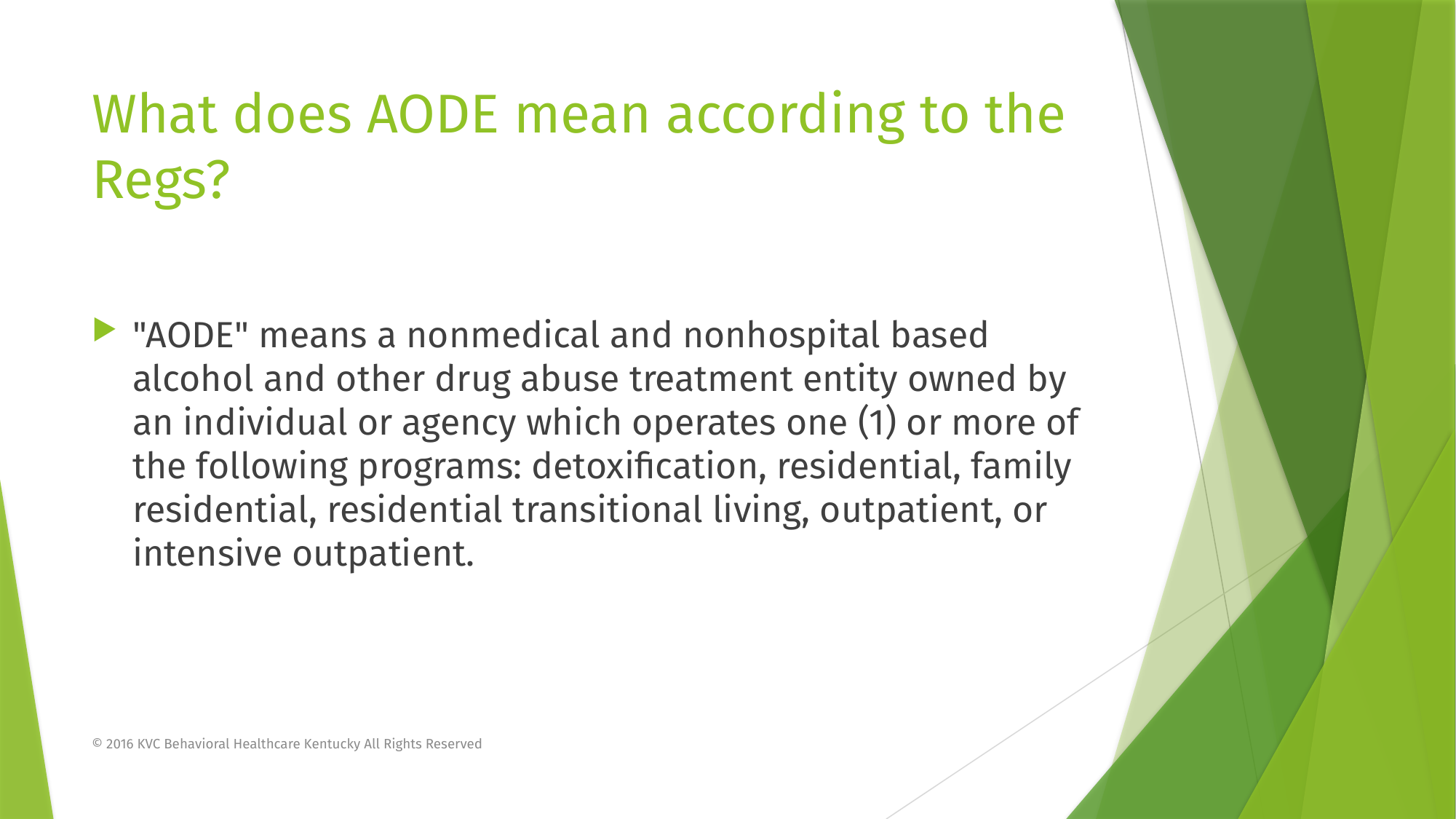

# What does AODE mean according to the Regs?

"AODE" means a nonmedical and nonhospital based alcohol and other drug abuse treatment entity owned by an individual or agency which operates one (1) or more of the following programs: detoxification, residential, family residential, residential transitional living, outpatient, or intensive outpatient.
© 2016 KVC Behavioral Healthcare Kentucky All Rights Reserved